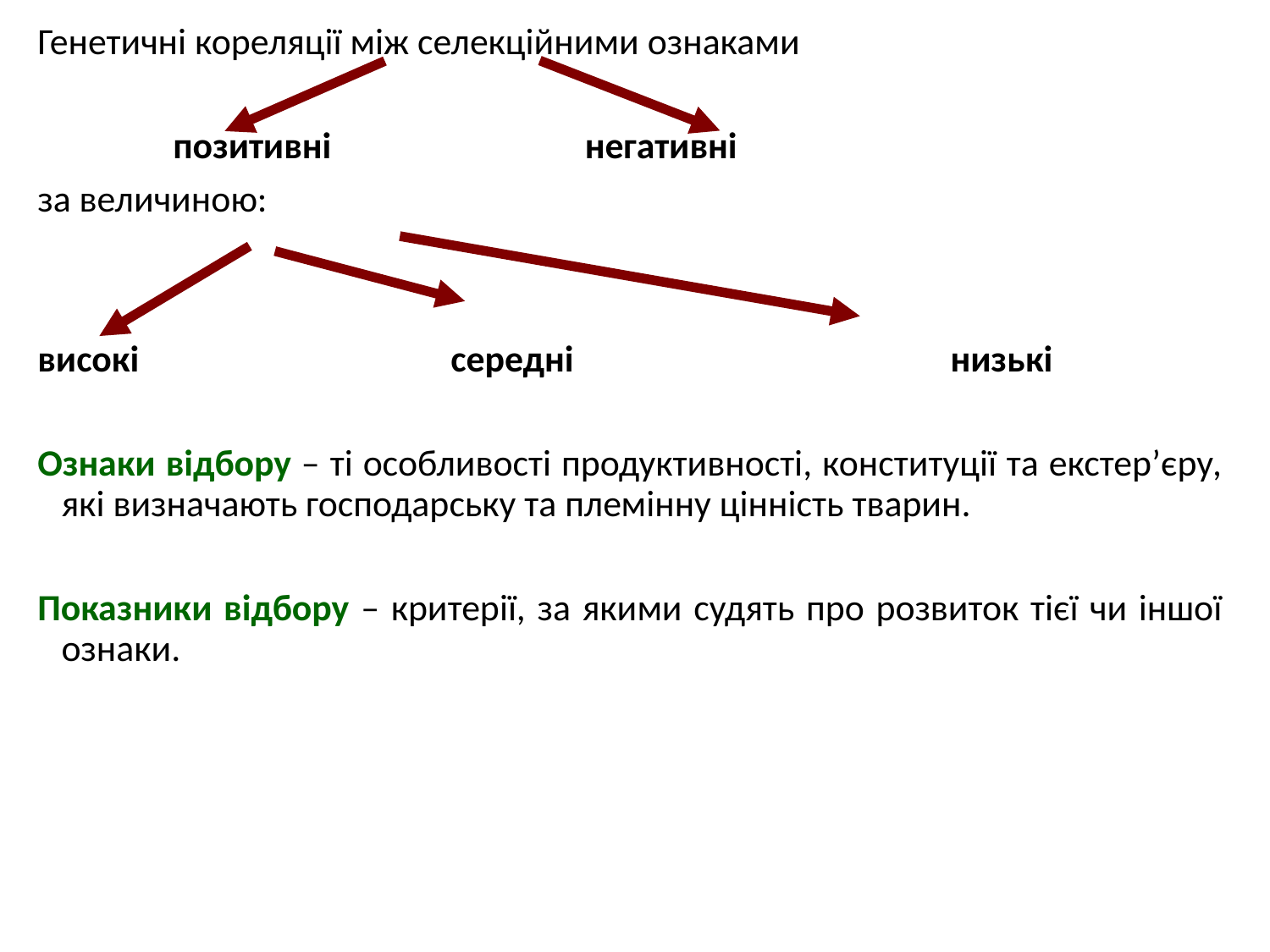

Генетичні кореляції між селекційними ознаками

                позитивні                              негативні
за величиною:

високі                   		 середні               		низькі

Ознаки відбору – ті особливості продуктивності, конституції та екстер’єру, які визначають господарську та племінну цінність тварин.

Показники відбору – критерії, за якими судять про розвиток тієї чи іншої ознаки.